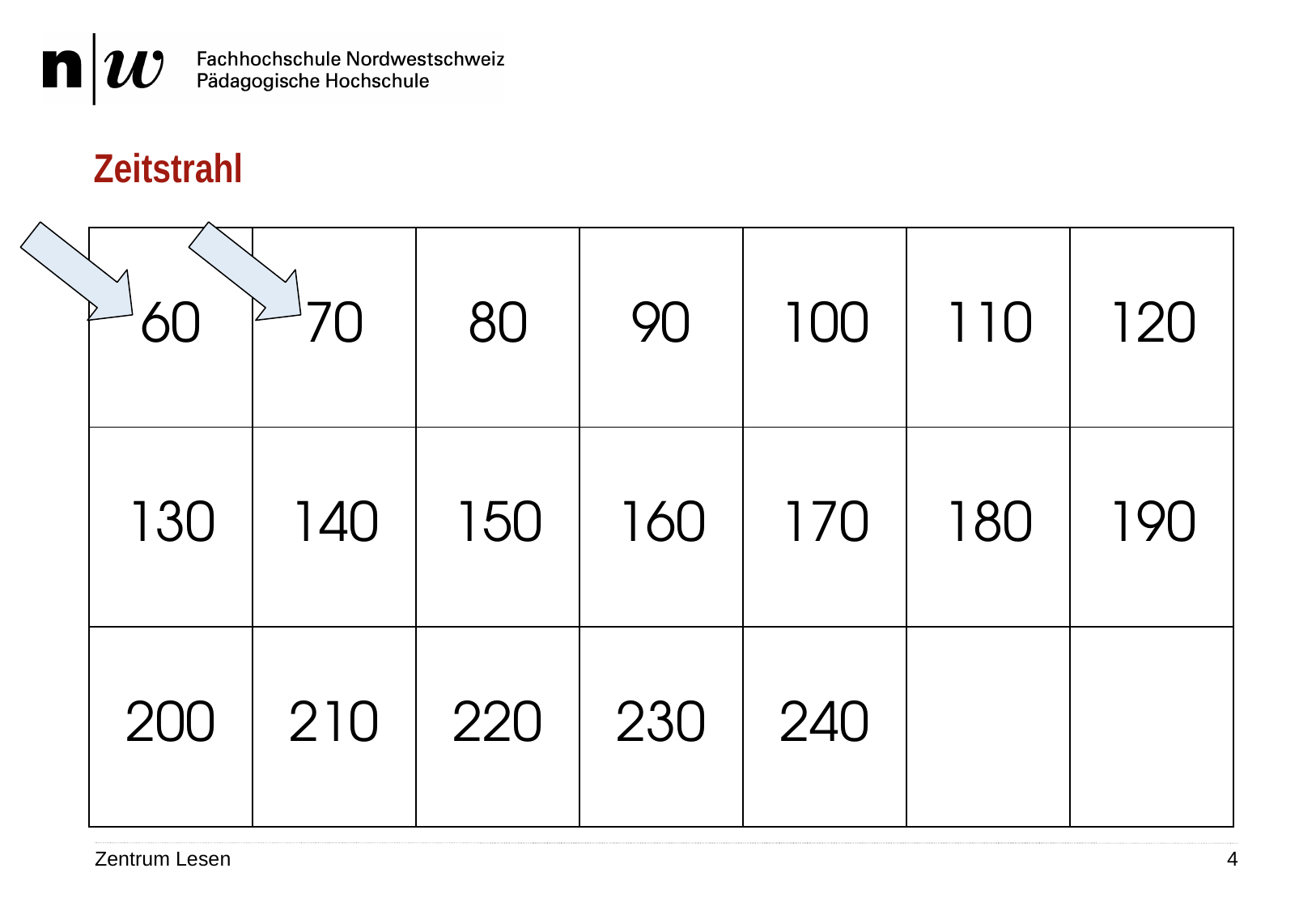

# Zeitstrahl
| 60 | 70 | 80 | 90 | 100 | 110 | 120 |
| --- | --- | --- | --- | --- | --- | --- |
| 130 | 140 | 150 | 160 | 170 | 180 | 190 |
| 200 | 210 | 220 | 230 | 240 |  |  |

Zentrum Lesen
4